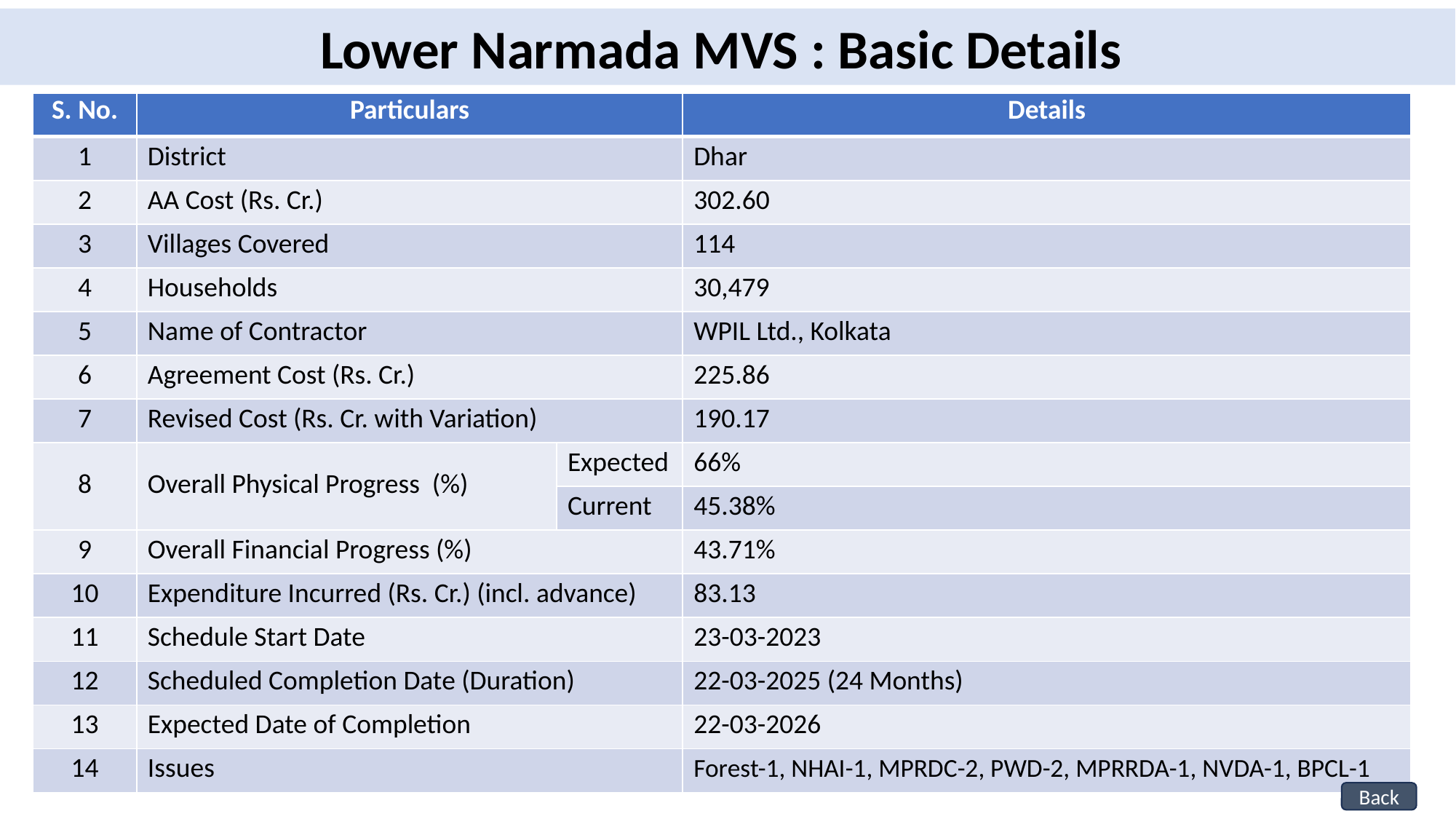

Lower Narmada MVS : Basic Details
| S. No. | Particulars |  | Details |
| --- | --- | --- | --- |
| 1 | District |  | Dhar |
| 2 | AA Cost (Rs. Cr.) |  | 302.60 |
| 3 | Villages Covered |  | 114 |
| 4 | Households |  | 30,479 |
| 5 | Name of Contractor |  | WPIL Ltd., Kolkata |
| 6 | Agreement Cost (Rs. Cr.) |  | 225.86 |
| 7 | Revised Cost (Rs. Cr. with Variation) |  | 190.17 |
| 8 | Overall Physical Progress (%) | Expected | 66% |
|  |  | Current | 45.38% |
| 9 | Overall Financial Progress (%) |  | 43.71% |
| 10 | Expenditure Incurred (Rs. Cr.) (incl. advance) |  | 83.13 |
| 11 | Schedule Start Date |  | 23-03-2023 |
| 12 | Scheduled Completion Date (Duration) |  | 22-03-2025 (24 Months) |
| 13 | Expected Date of Completion |  | 22-03-2026 |
| 14 | Issues |  | Forest-1, NHAI-1, MPRDC-2, PWD-2, MPRRDA-1, NVDA-1, BPCL-1 |
43
Back